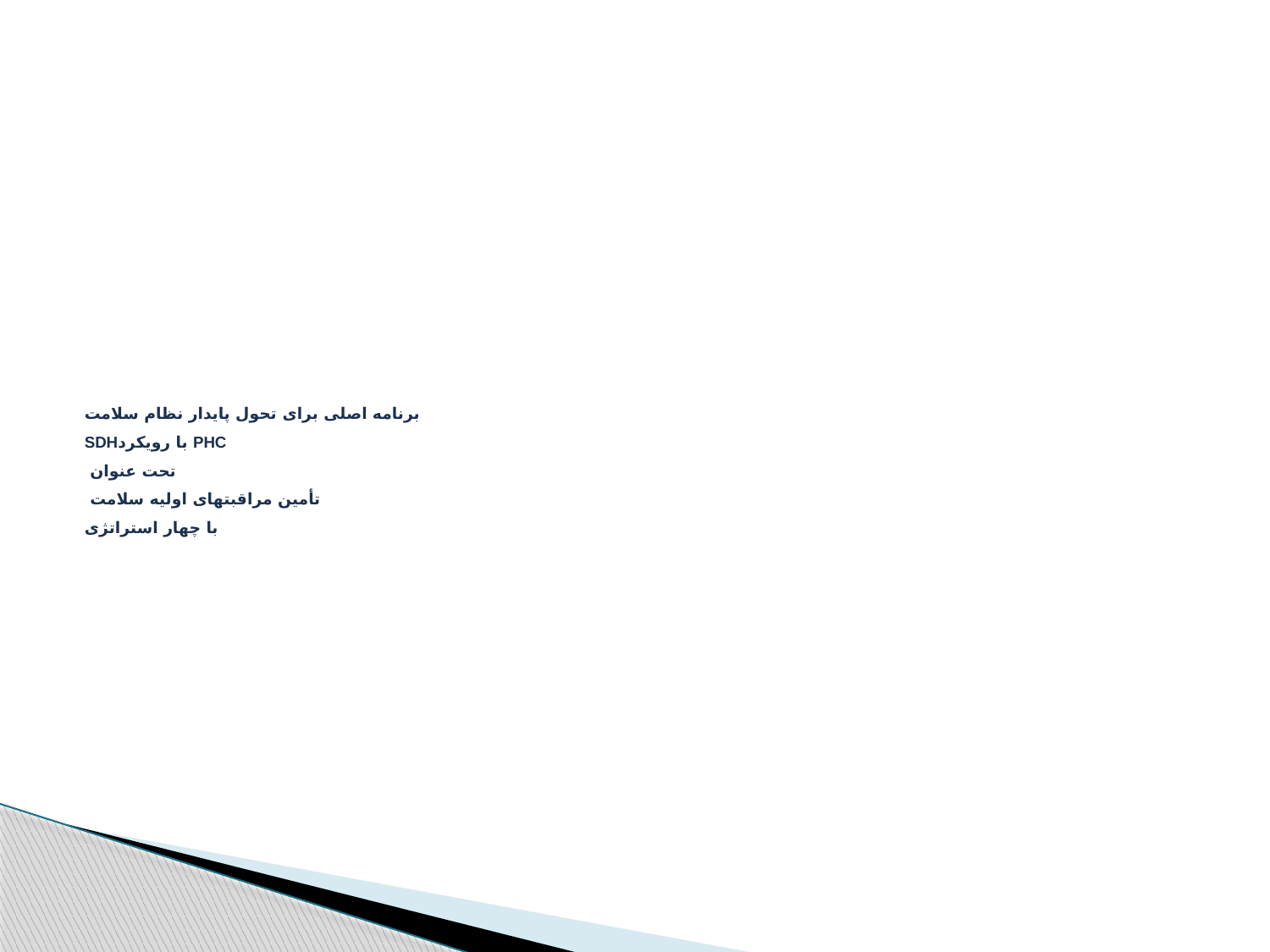

# برنامه اصلی برای تحول پایدار نظام سلامت PHC با رویکردSDH تحت عنوان تأمین مراقبتهای اولیه سلامت با چهار استراتژی